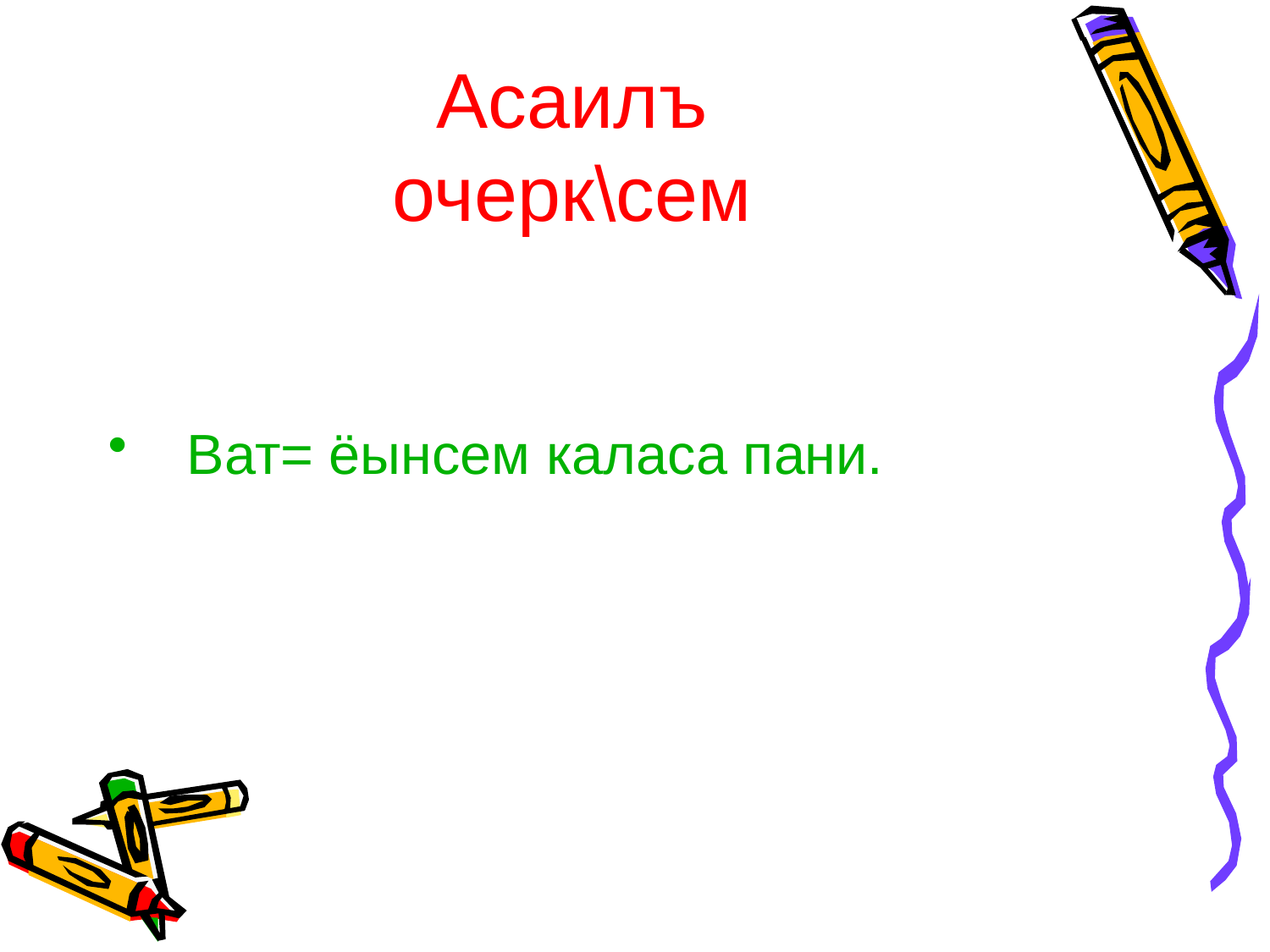

# Асаилъ очерк\сем

  Ват= ёынсем каласа пани.